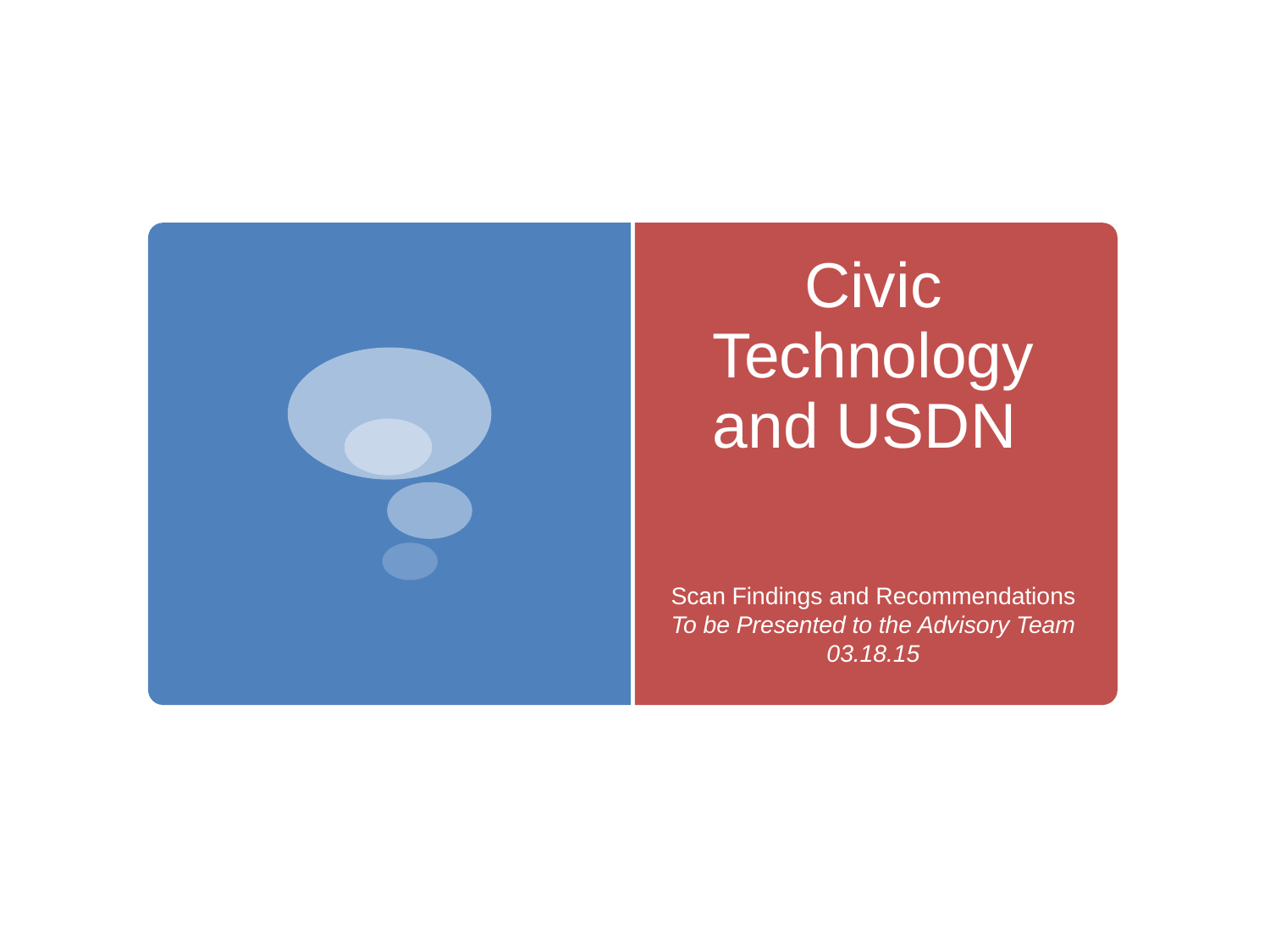

# Civic Technology and USDN

Scan Findings and Recommendations
To be Presented to the Advisory Team
03.18.15